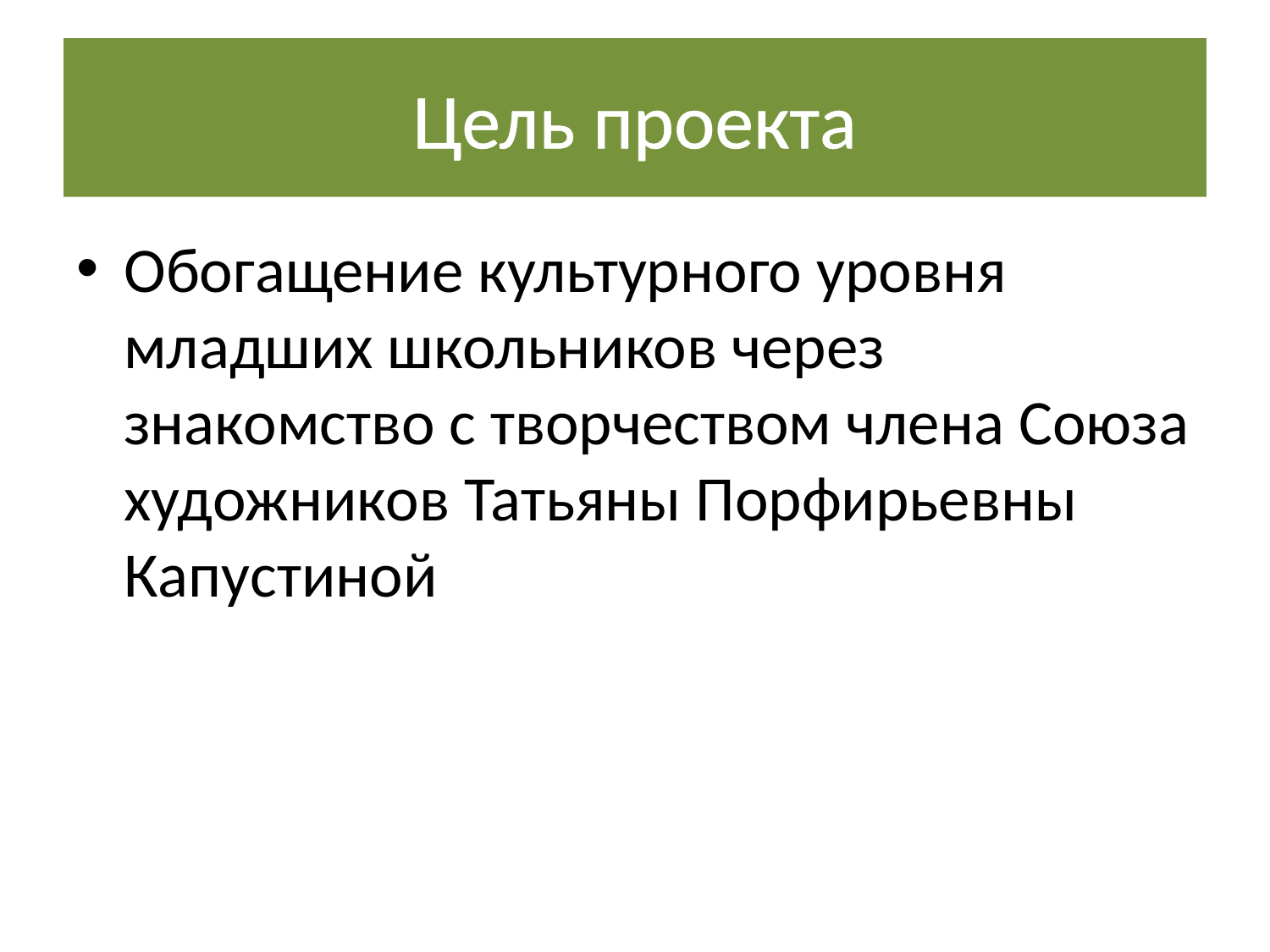

# Цель проекта
Обогащение культурного уровня младших школьников через знакомство с творчеством члена Союза художников Татьяны Порфирьевны Капустиной